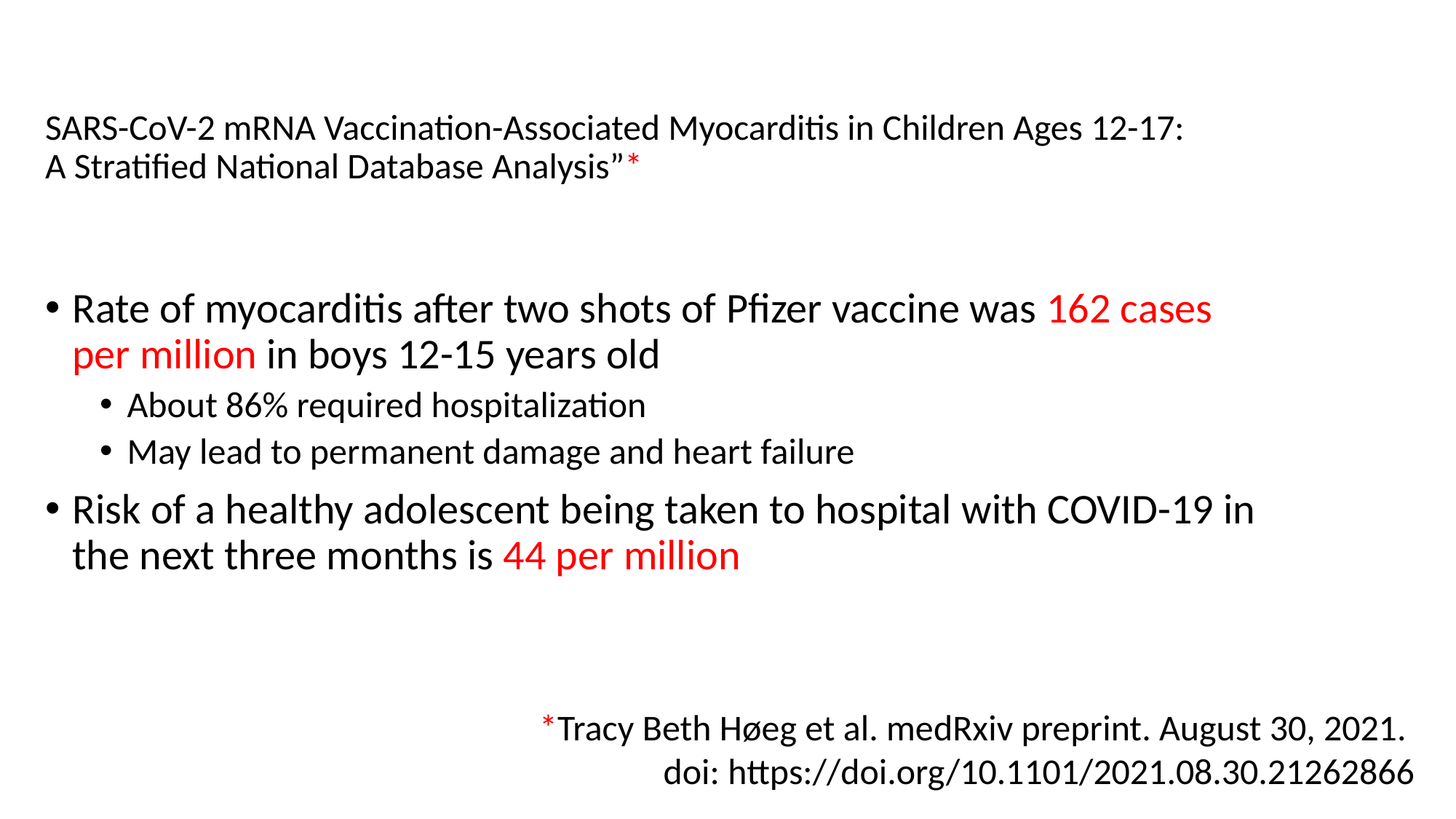

# SARS-CoV-2 mRNA Vaccination-Associated Myocarditis in Children Ages 12-17: A Stratified National Database Analysis”*
Rate of myocarditis after two shots of Pfizer vaccine was 162 cases per million in boys 12-15 years old
About 86% required hospitalization
May lead to permanent damage and heart failure
Risk of a healthy adolescent being taken to hospital with COVID-19 in the next three months is 44 per million
*Tracy Beth Høeg et al. medRxiv preprint. August 30, 2021.
doi: https://doi.org/10.1101/2021.08.30.21262866